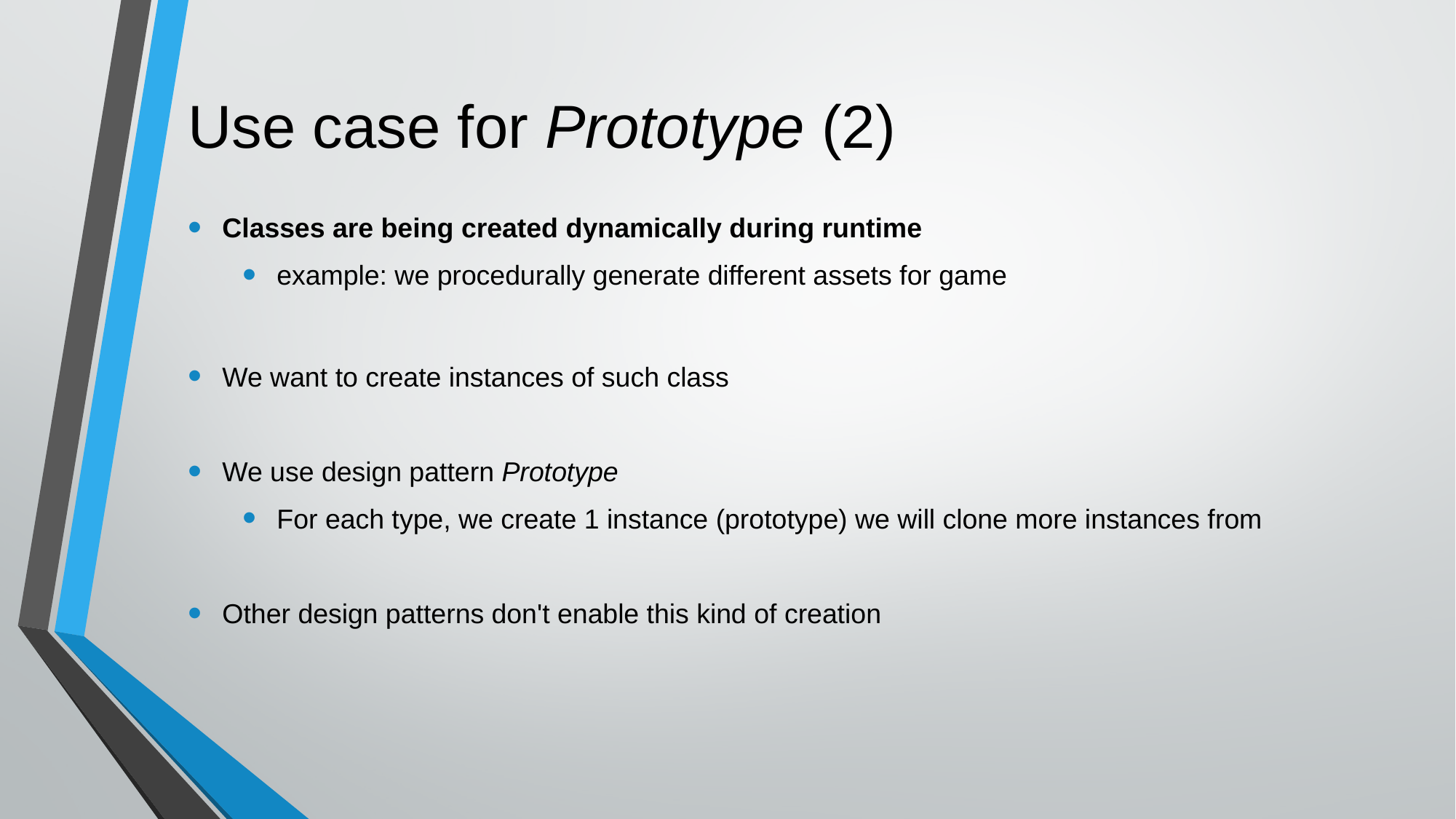

# Use case for Prototype (2)
Classes are being created dynamically during runtime
example: we procedurally generate different assets for game

We want to create instances of such class

We use design pattern Prototype
For each type, we create 1 instance (prototype) we will clone more instances from

Other design patterns don't enable this kind of creation